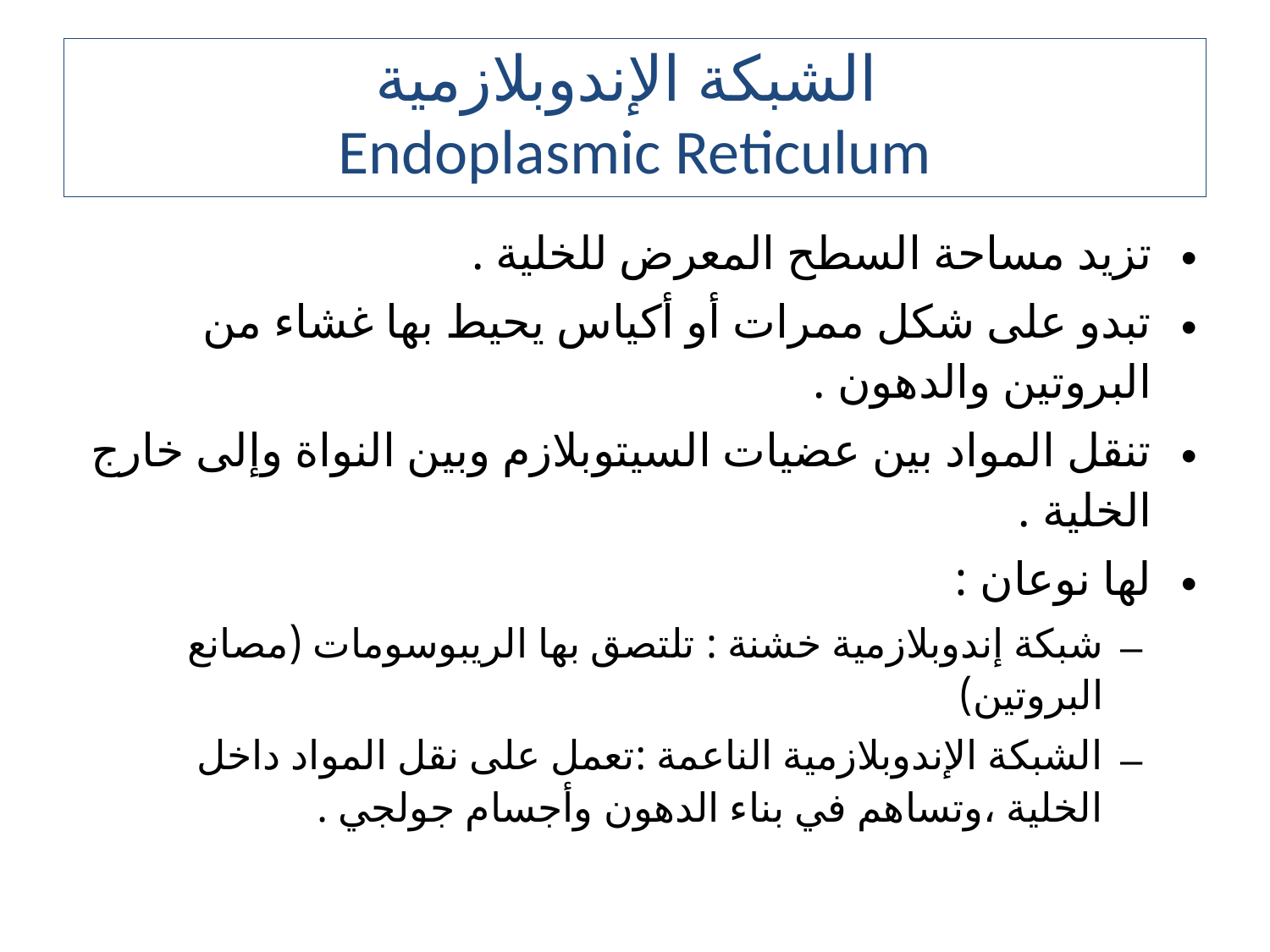

# الشبكة الإندوبلازمية Endoplasmic Reticulum
تزيد مساحة السطح المعرض للخلية .
تبدو على شكل ممرات أو أكياس يحيط بها غشاء من البروتين والدهون .
تنقل المواد بين عضيات السيتوبلازم وبين النواة وإلى خارج الخلية .
لها نوعان :
شبكة إندوبلازمية خشنة : تلتصق بها الريبوسومات (مصانع البروتين)
الشبكة الإندوبلازمية الناعمة :تعمل على نقل المواد داخل الخلية ،وتساهم في بناء الدهون وأجسام جولجي .